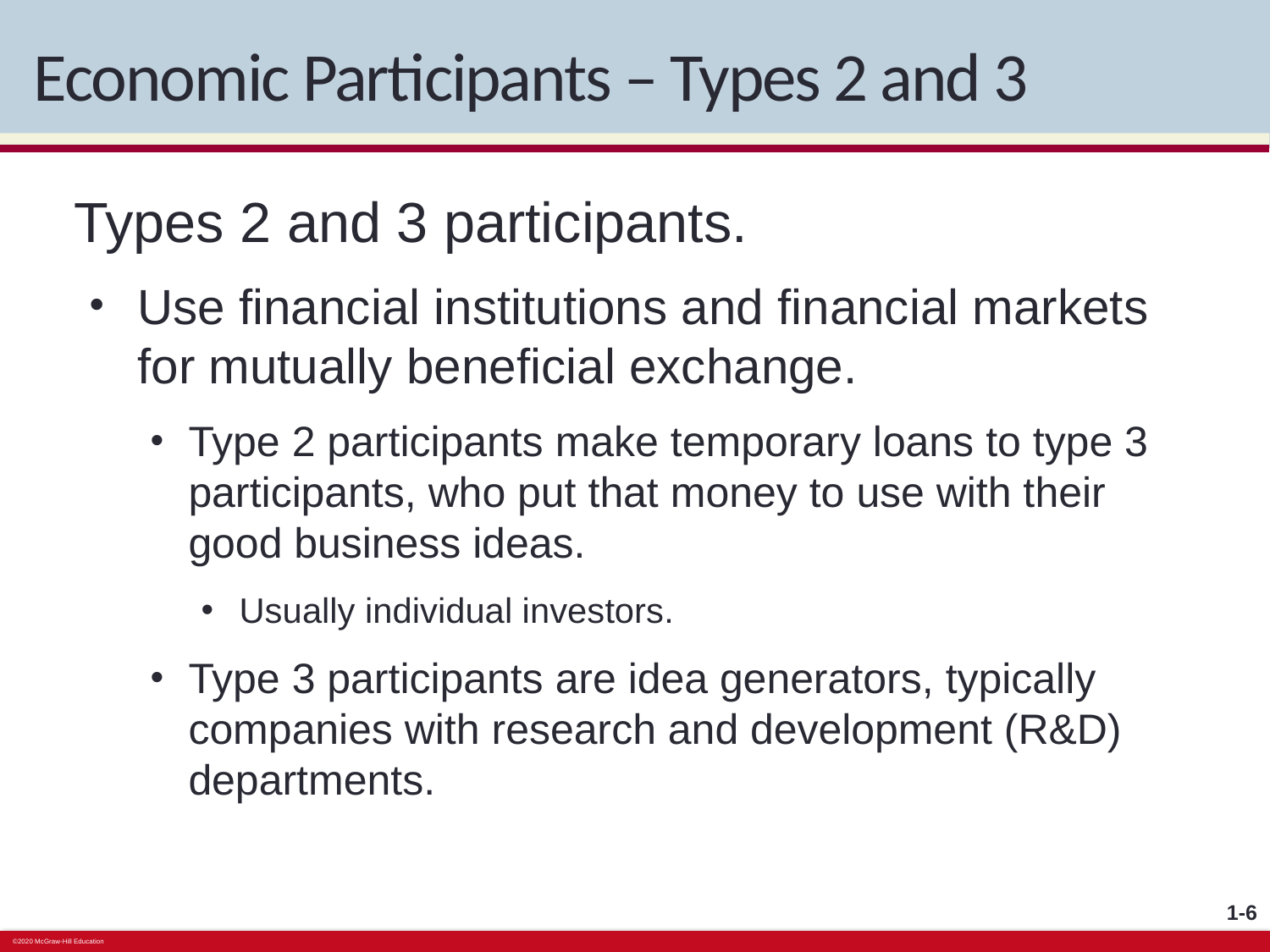

# Economic Participants – Types 2 and 3
Types 2 and 3 participants.
Use financial institutions and financial markets for mutually beneficial exchange.
Type 2 participants make temporary loans to type 3 participants, who put that money to use with their good business ideas.
Usually individual investors.
Type 3 participants are idea generators, typically companies with research and development (R&D) departments.